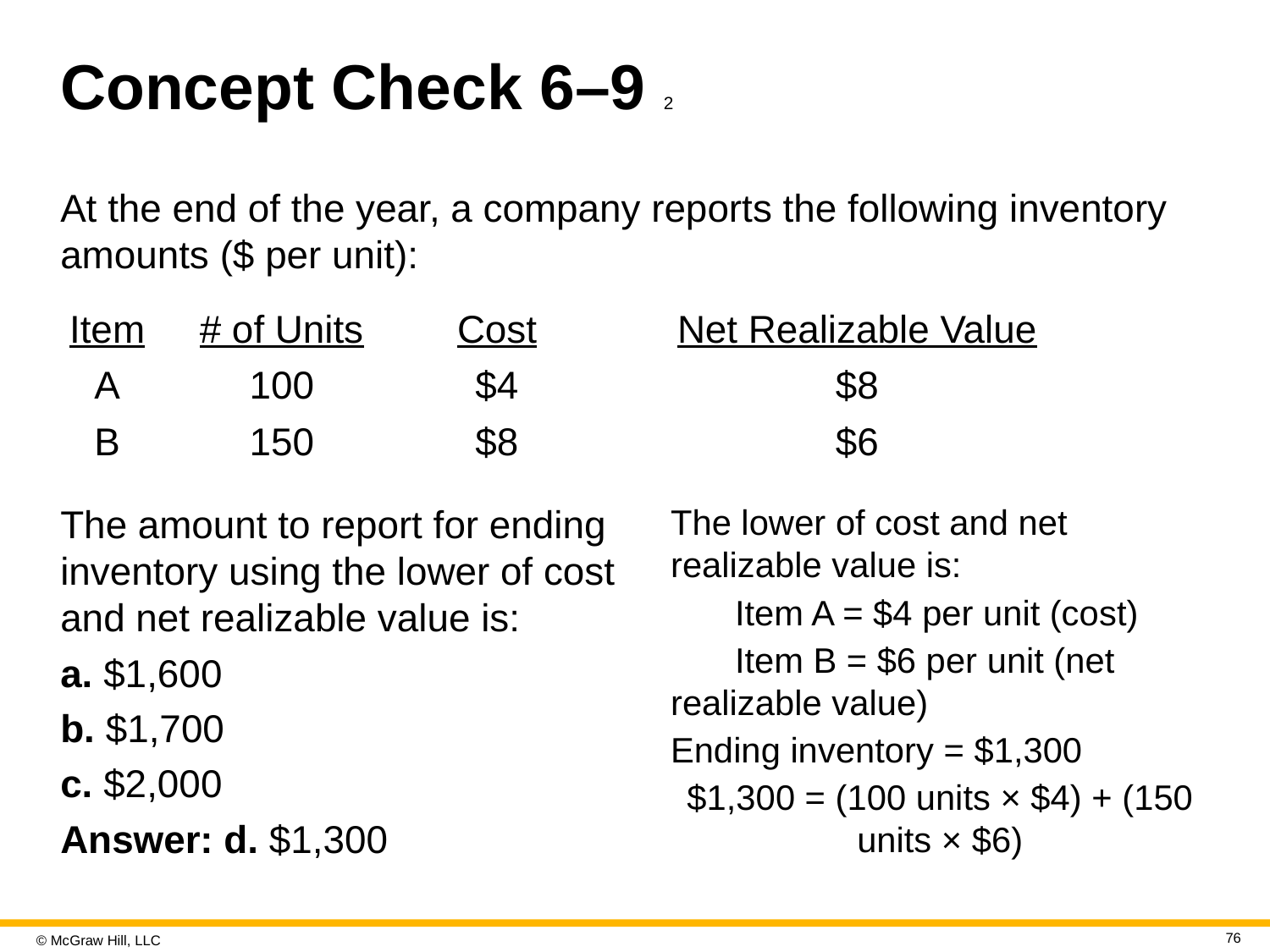

# Concept Check 6–9 2
At the end of the year, a company reports the following inventory amounts ($ per unit):
| Item | # of Units | Cost | Net Realizable Value |
| --- | --- | --- | --- |
| A | 100 | $4 | $8 |
| B | 150 | $8 | $6 |
The amount to report for ending inventory using the lower of cost and net realizable value is:
a. $1,600
b. $1,700
c. $2,000
Answer: d. $1,300
The lower of cost and net realizable value is:
Item A = $4 per unit (cost)
Item B = $6 per unit (net realizable value)
Ending inventory = $1,300
$1,300 = (100 units × $4) + (150 units × $6)
76